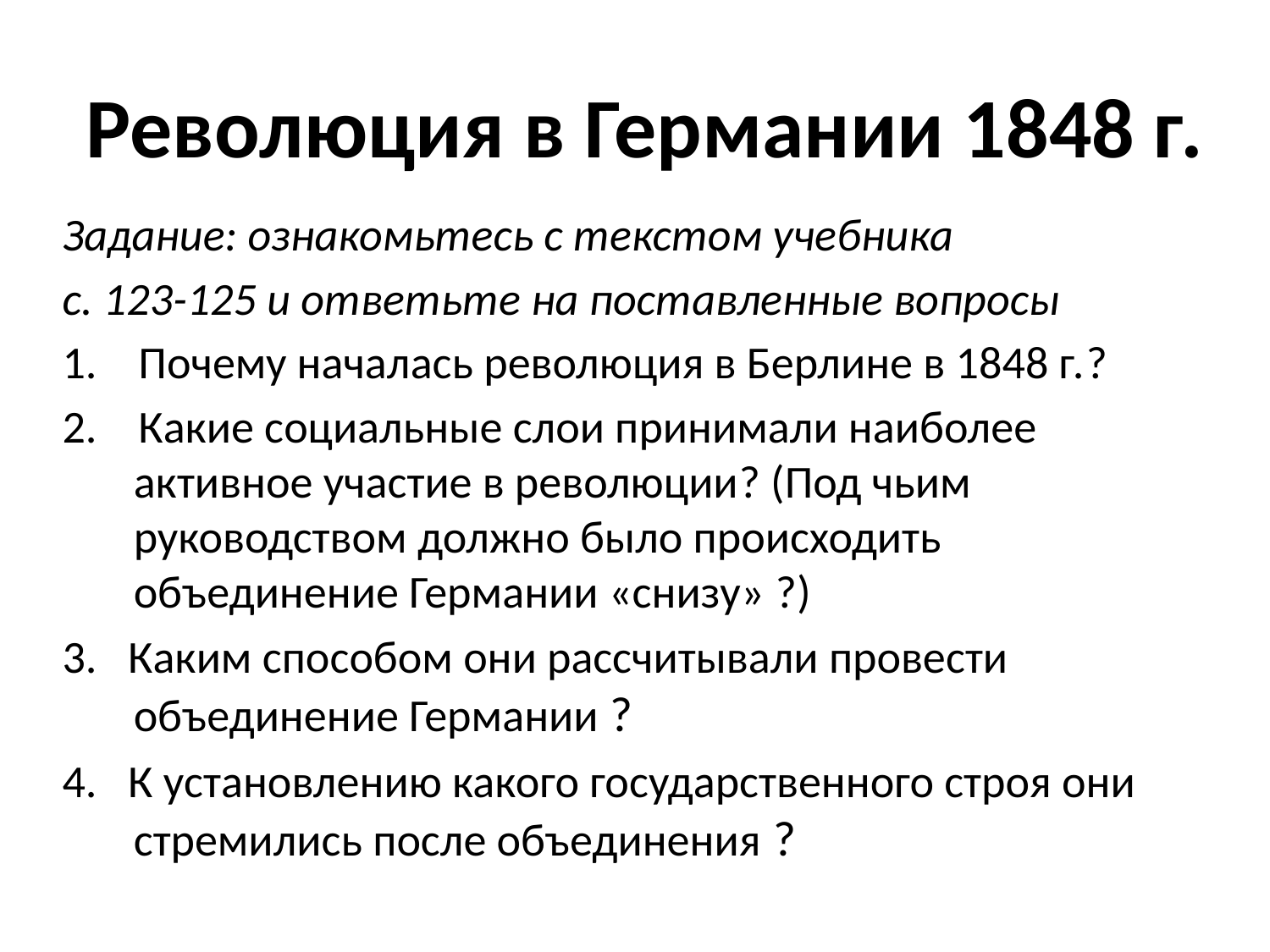

# Революция в Германии 1848 г.
Задание: ознакомьтесь с текстом учебника
с. 123-125 и ответьте на поставленные вопросы
1.    Почему началась революция в Берлине в 1848 г.?
2.    Какие социальные слои принимали наиболее активное участие в революции? (Под чьим руководством должно было происходить объединение Германии «снизу» ?)
3.   Каким способом они рассчитывали провести объединение Германии ?
4.   К установлению какого государственного строя они стремились после объединения ?